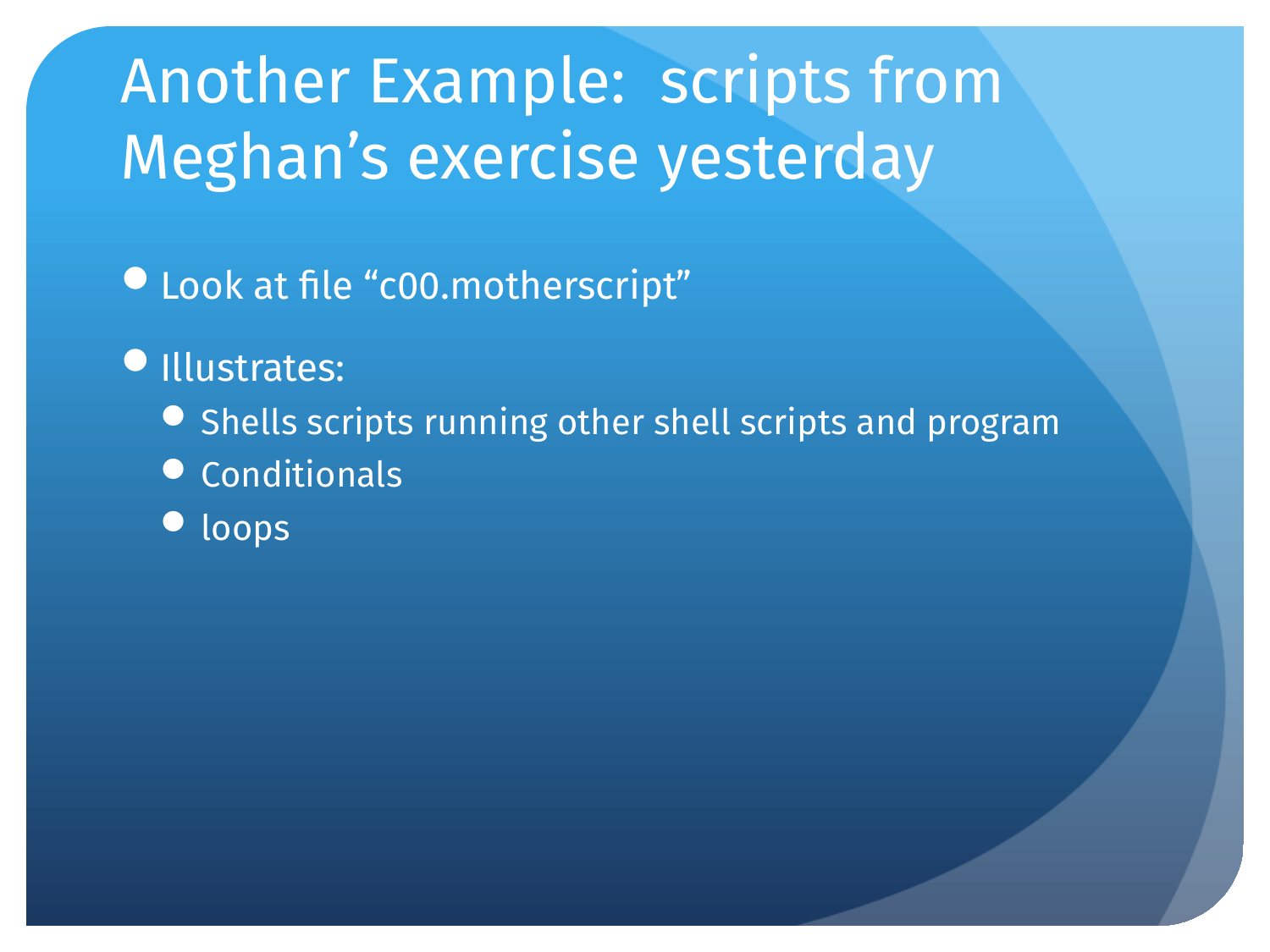

# Another Example:  scripts from Meghan’s exercise yesterday
Look at file “c00.motherscript”
Illustrates:
Shells scripts running other shell scripts and program
Conditionals
loops